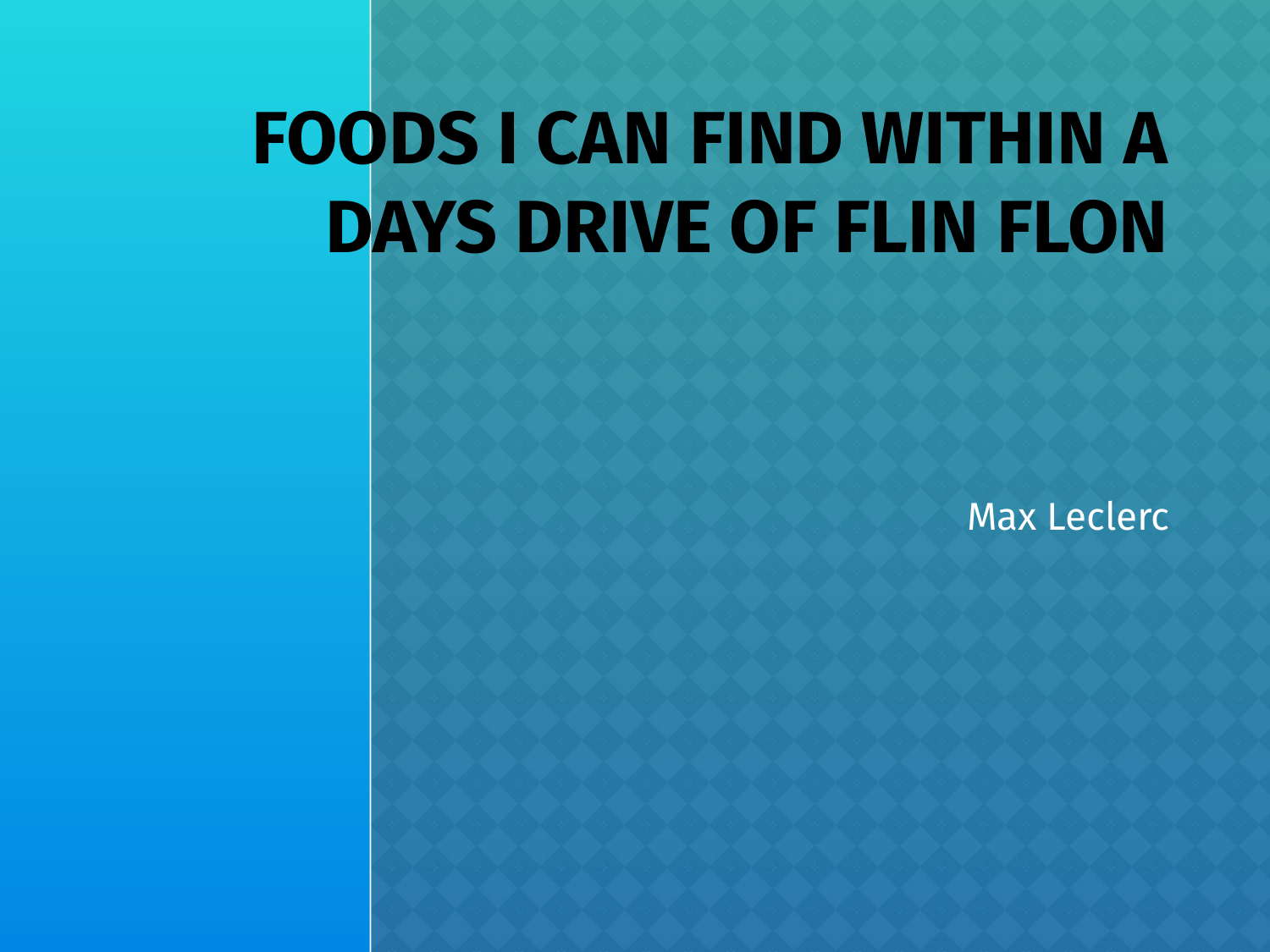

# Foods I Can find within A Days Drive of Flin flon
Max Leclerc